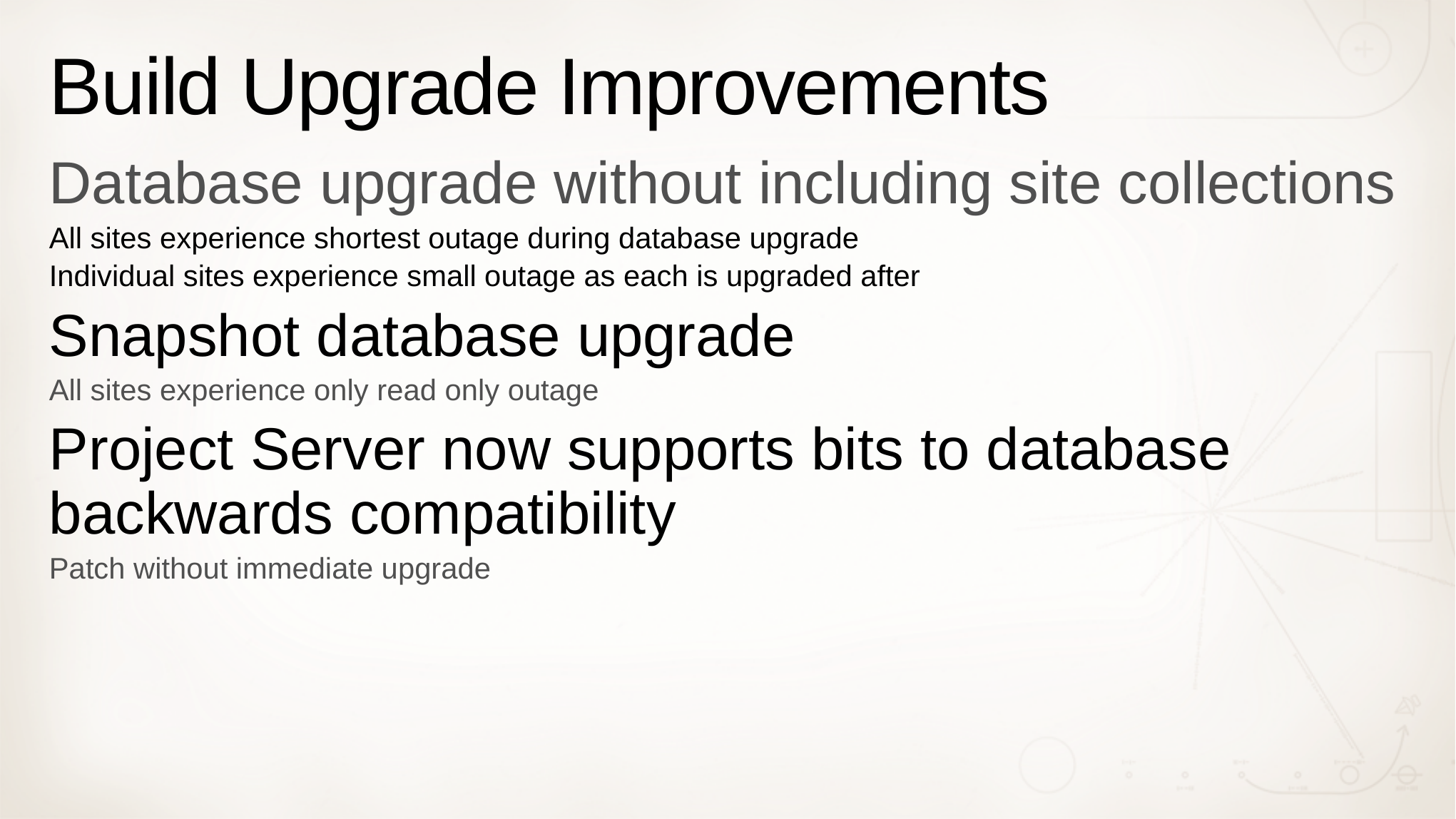

# Build Upgrade Improvements
Database upgrade without including site collections
All sites experience shortest outage during database upgrade
Individual sites experience small outage as each is upgraded after
Snapshot database upgrade
All sites experience only read only outage
Project Server now supports bits to database backwards compatibility
Patch without immediate upgrade